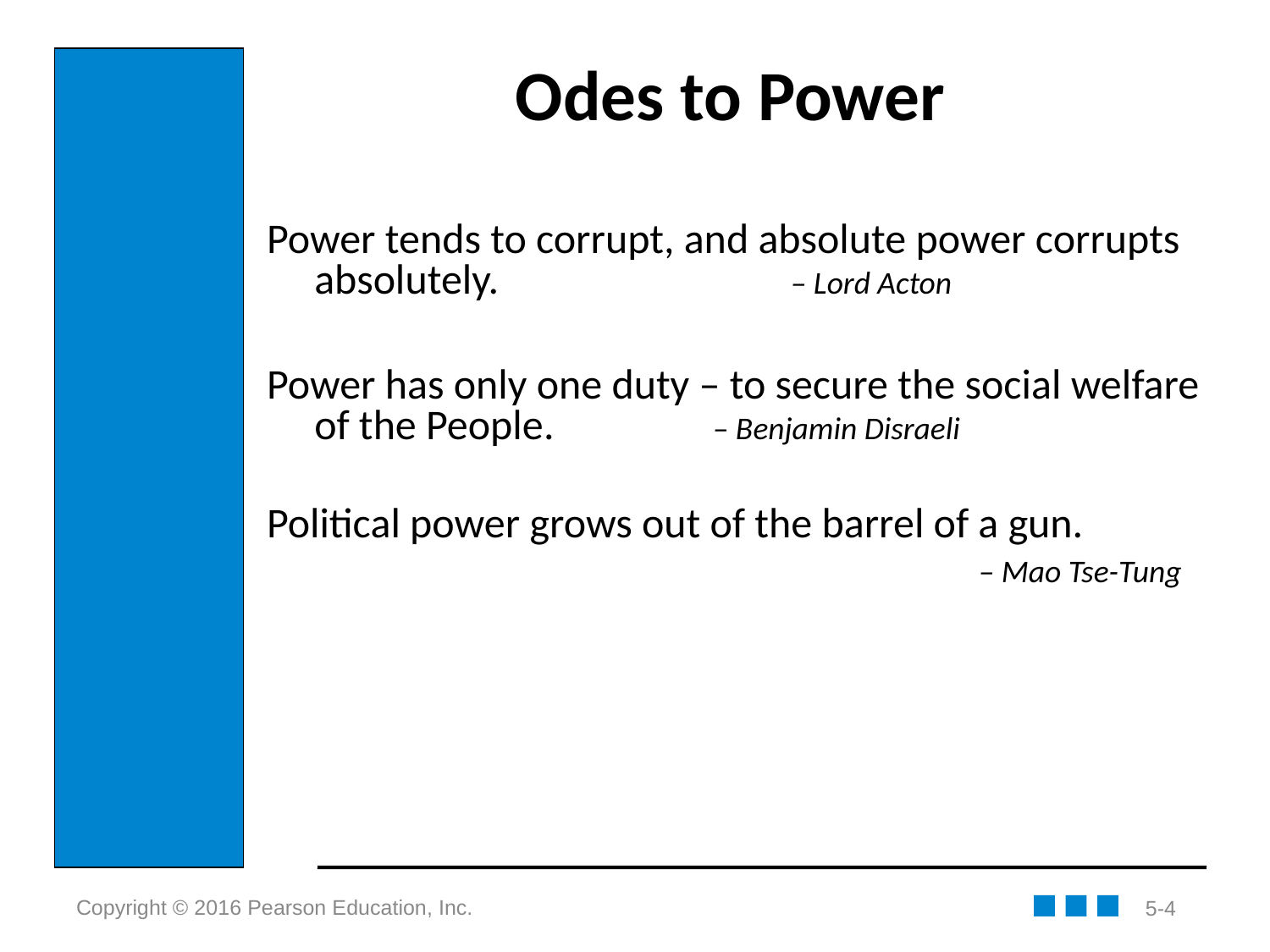

# Odes to Power

Power tends to corrupt, and absolute power corrupts absolutely. 		           – Lord Acton

Power has only one duty – to secure the social welfare of the People. 	      	  – Benjamin Disraeli

Political power grows out of the barrel of a gun.
					                  – Mao Tse-Tung

5-4
Copyright © 2016 Pearson Education, Inc.